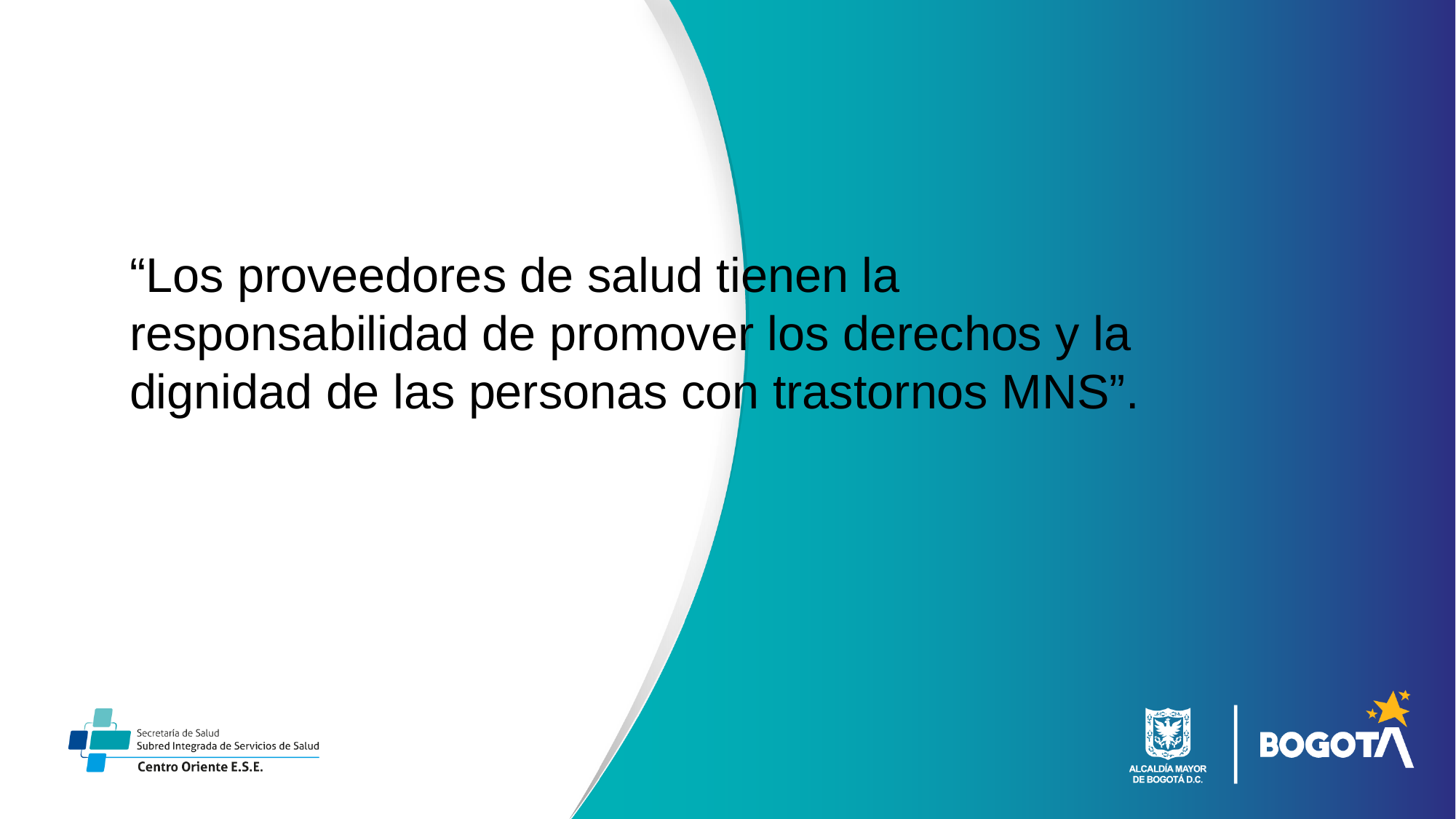

“Los proveedores de salud tienen la responsabilidad de promover los derechos y la dignidad de las personas con trastornos MNS”.